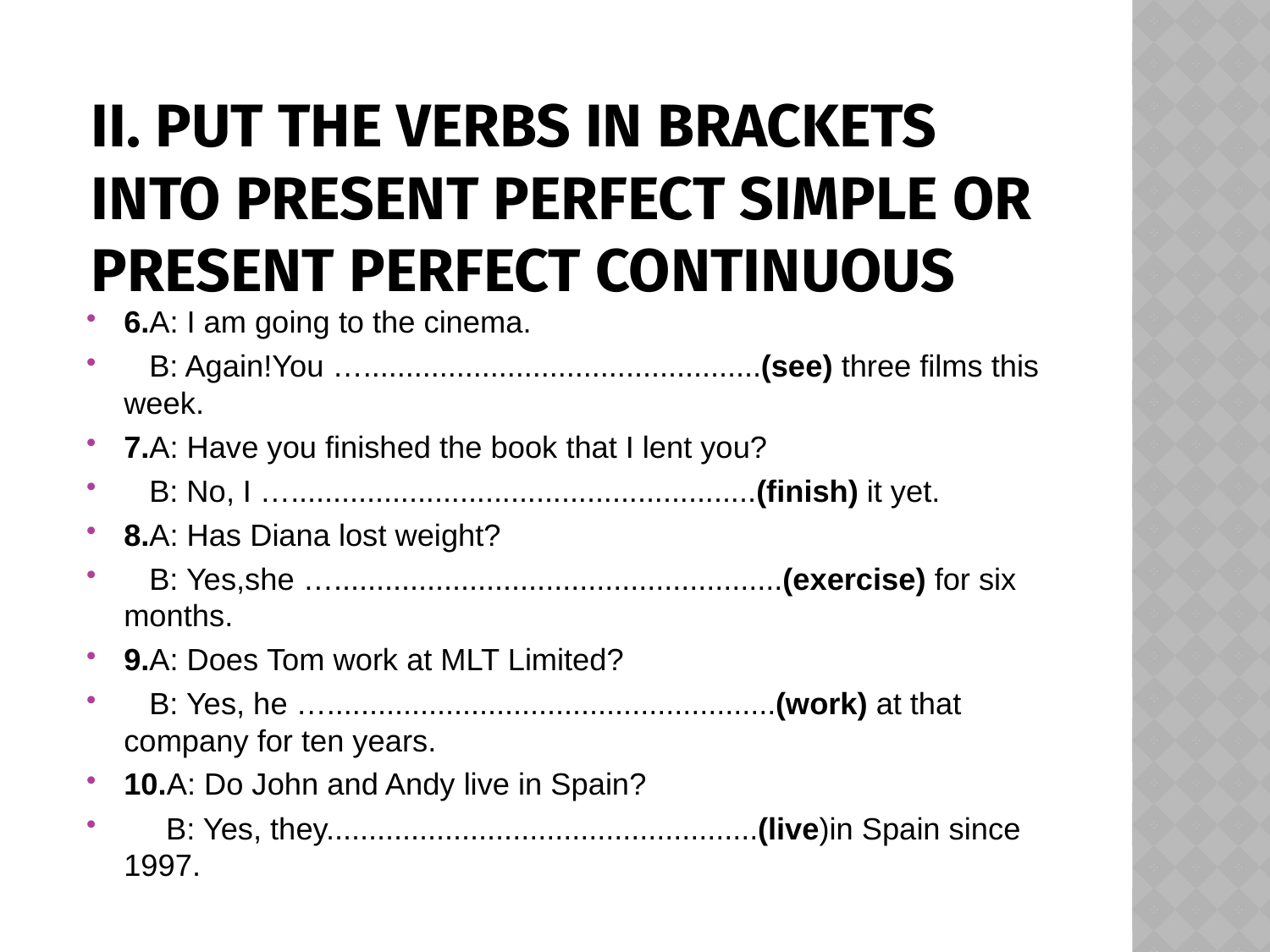

# II. Put the verbs in brackets into Present Perfect Simple or Present Perfect Continuous
6.A: I am going to the cinema.
   B: Again!You …...............................................(see) three films this week.
7.A: Have you finished the book that I lent you?
   B: No, I ….......................................................(finish) it yet.
8.A: Has Diana lost weight?
   B: Yes,she ….....................................................(exercise) for six months.
9.A: Does Tom work at MLT Limited?
   B: Yes, he ….....................................................(work) at that company for ten years.
10.A: Do John and Andy live in Spain?
     B: Yes, they...................................................(live)in Spain since 1997.